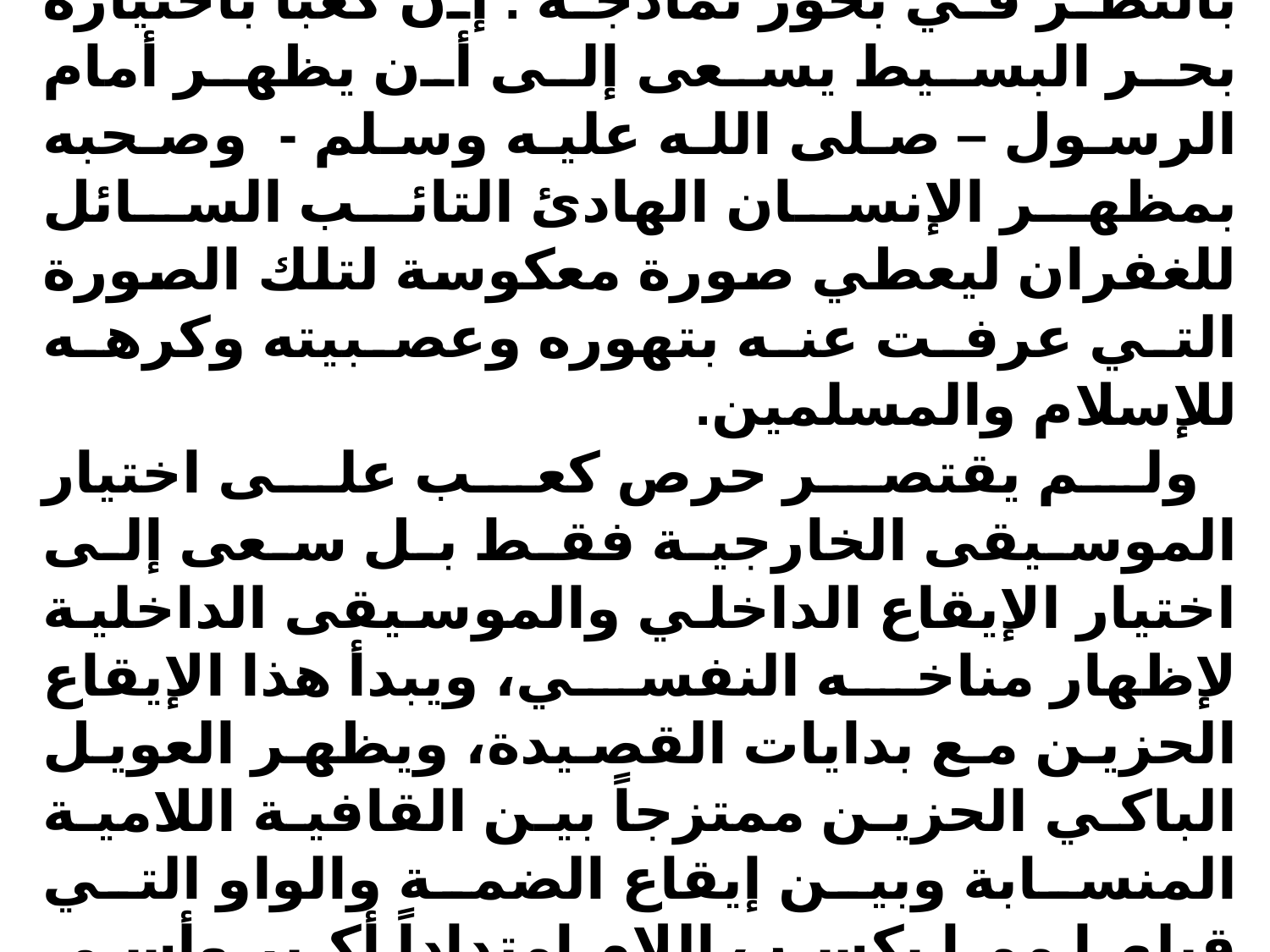

إن وضوح مسلك الربط بين إيقاع البحر وطبيعة الغرض الشعري عند كعب قد يغري بالنظر في بحور نماذجه . إن كعباً باختياره بحر البسيط يسعى إلى أن يظهر أمام الرسول – صلى الله عليه وسلم -  وصحبه بمظهر الإنسان الهادئ التائب السائل للغفران ليعطي صورة معكوسة لتلك الصورة التي عرفت عنه بتهوره وعصبيته وكرهه للإسلام والمسلمين.
ولم يقتصر حرص كعب على اختيار الموسيقى الخارجية فقط بل سعى إلى اختيار الإيقاع الداخلي والموسيقى الداخلية لإظهار مناخه النفسي، ويبدأ هذا الإيقاع الحزين مع بدايات القصيدة، ويظهر العويل الباكي الحزين ممتزجاً بين القافية اللامية المنسابة وبين إيقاع الضمة والواو التي قبلها مما يكسب اللام امتداداً أكبر وأسى أشد وبكاء أعظم.